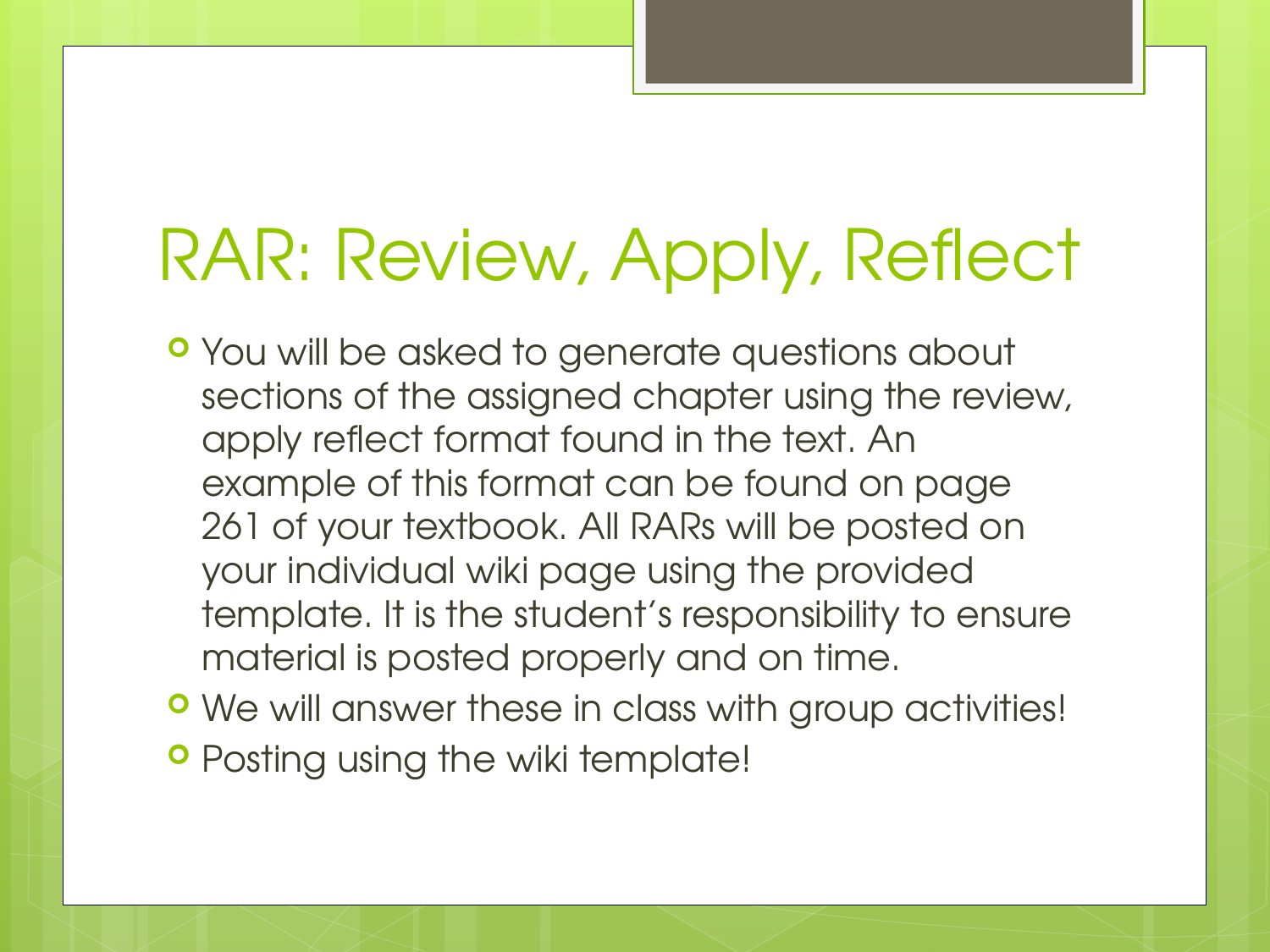

# RAR: Review, Apply, Reflect
You will be asked to generate questions about sections of the assigned chapter using the review, apply reflect format found in the text. An example of this format can be found on page 261 of your textbook. All RARs will be posted on your individual wiki page using the provided template. It is the student’s responsibility to ensure material is posted properly and on time.
We will answer these in class with group activities!
Posting using the wiki template!